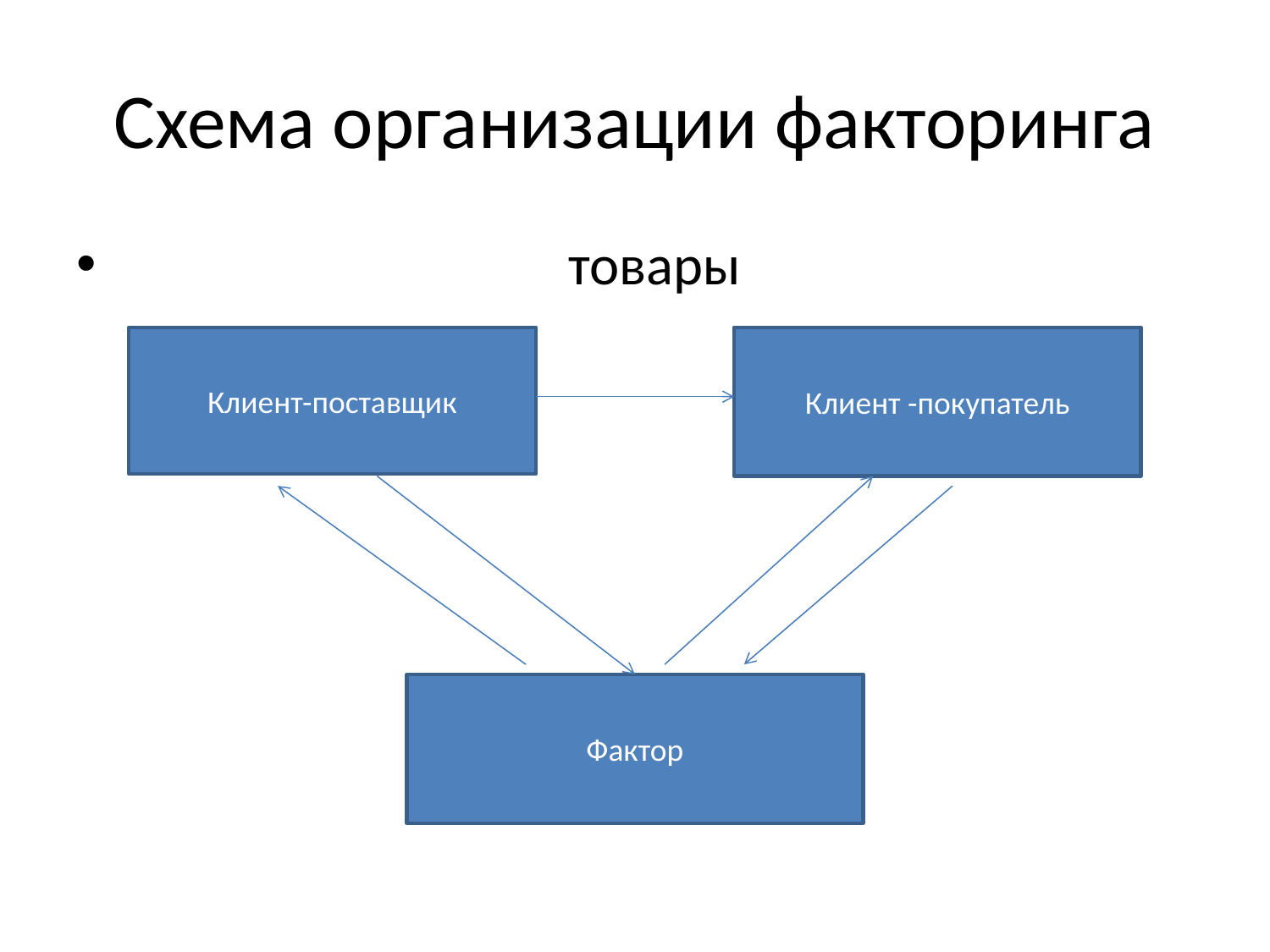

# Схема организации факторинга
                                   товары
Клиент-поставщик
Клиент -покупатель
Фактор